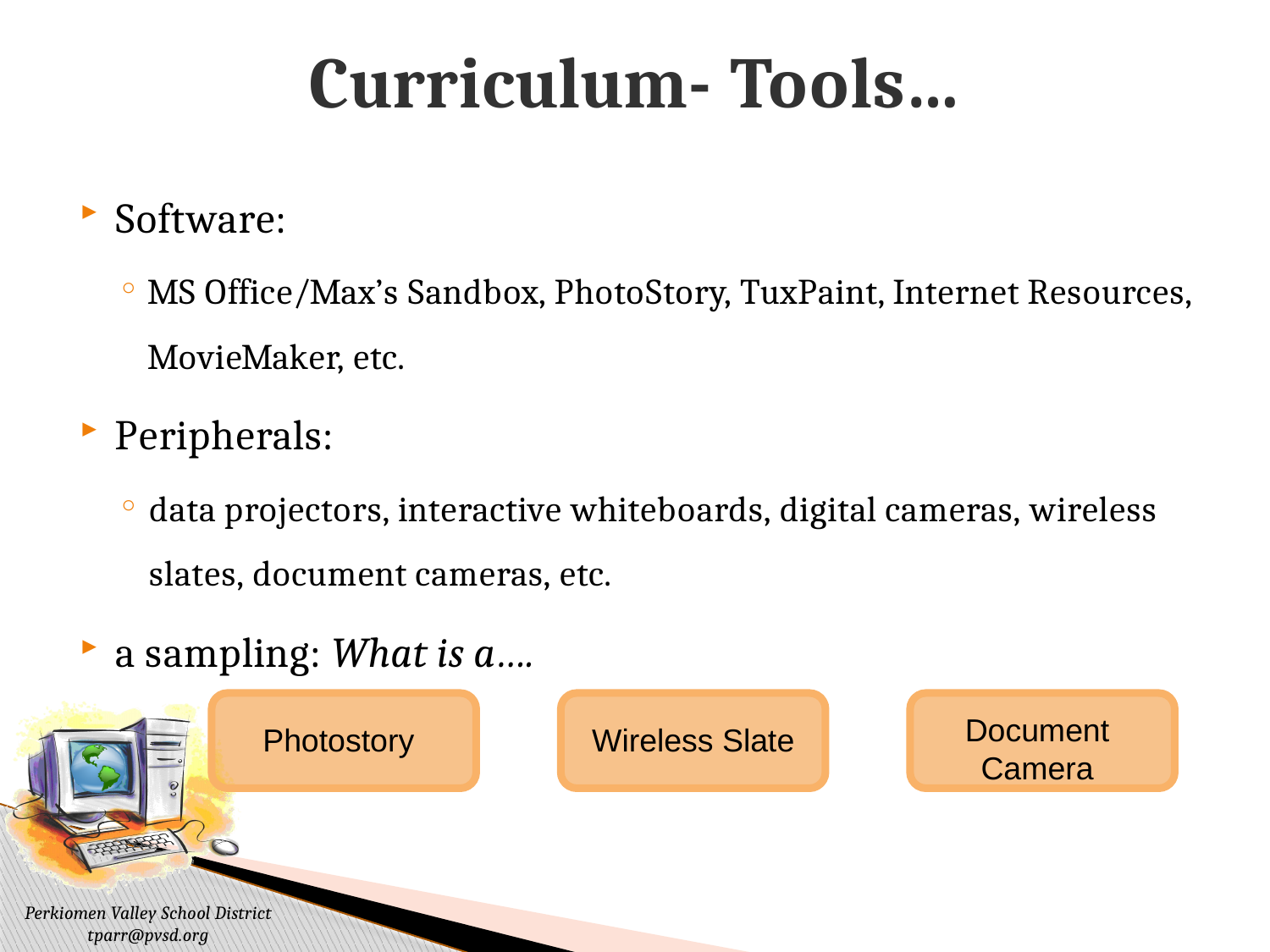

# Curriculum- Tools…
Software:
MS Office/Max’s Sandbox, PhotoStory, TuxPaint, Internet Resources, MovieMaker, etc.
Peripherals:
data projectors, interactive whiteboards, digital cameras, wireless slates, document cameras, etc.
a sampling: What is a….

Document Camera
Photostory
Wireless Slate